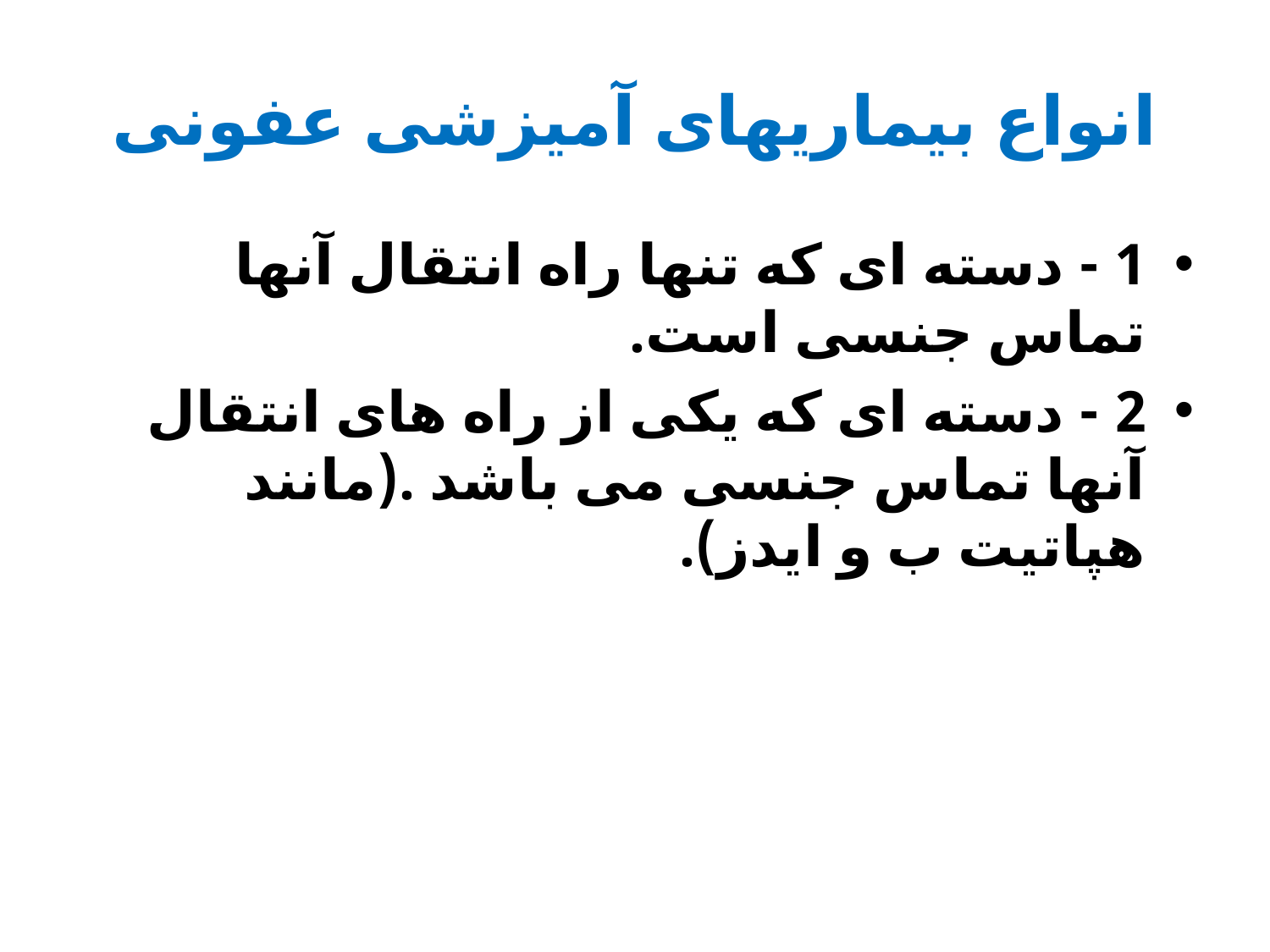

# انواع بیماریهای آمیزشی عفونی
1 - دسته ای که تنها راه انتقال آنها تماس جنسی است.
2 - دسته ای که یکی از راه های انتقال آنها تماس جنسی می باشد .(مانند هپاتیت ب و ایدز).